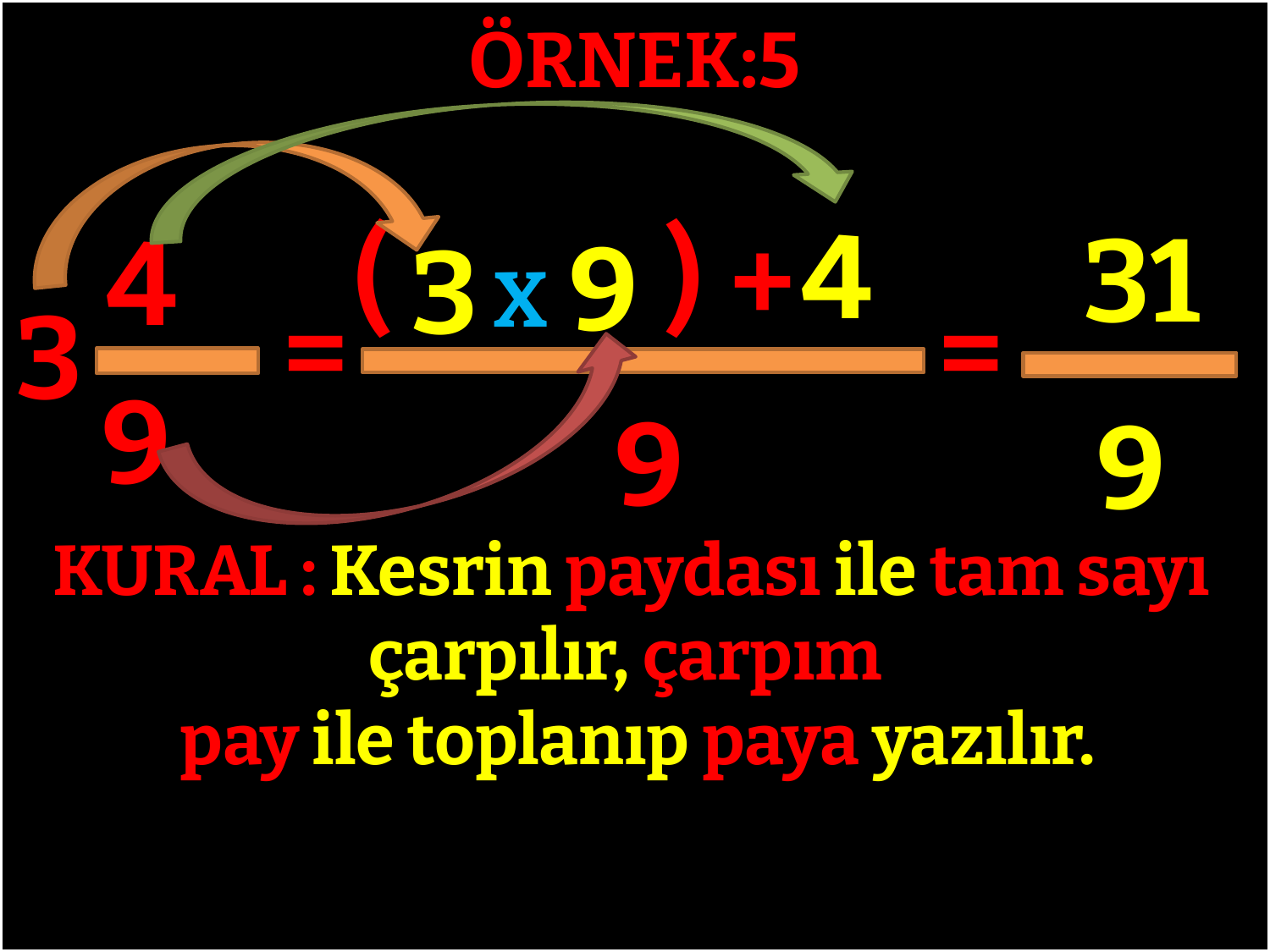

ÖRNEK:5

4
)
(
31
+
4
9
3
X
=
=
3
#

9
9
9

KURAL : Kesrin paydası ile tam sayı çarpılır, çarpım
 pay ile toplanıp paya yazılır.